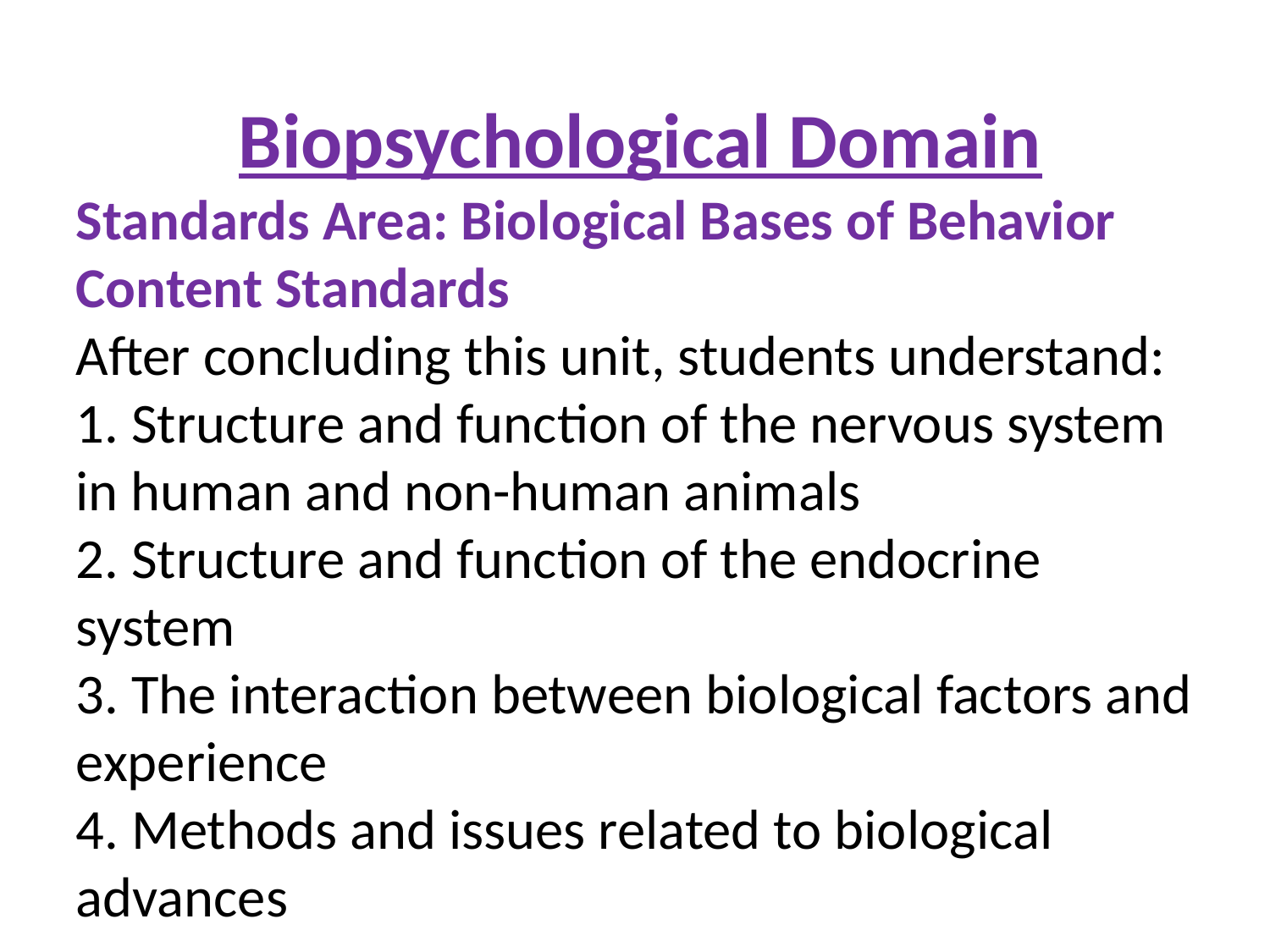

Biopsychological Domain
Standards Area: Biological Bases of Behavior
Content Standards
After concluding this unit, students understand:
1. Structure and function of the nervous system in human and non-human animals
2. Structure and function of the endocrine system
3. The interaction between biological factors and experience
4. Methods and issues related to biological advances